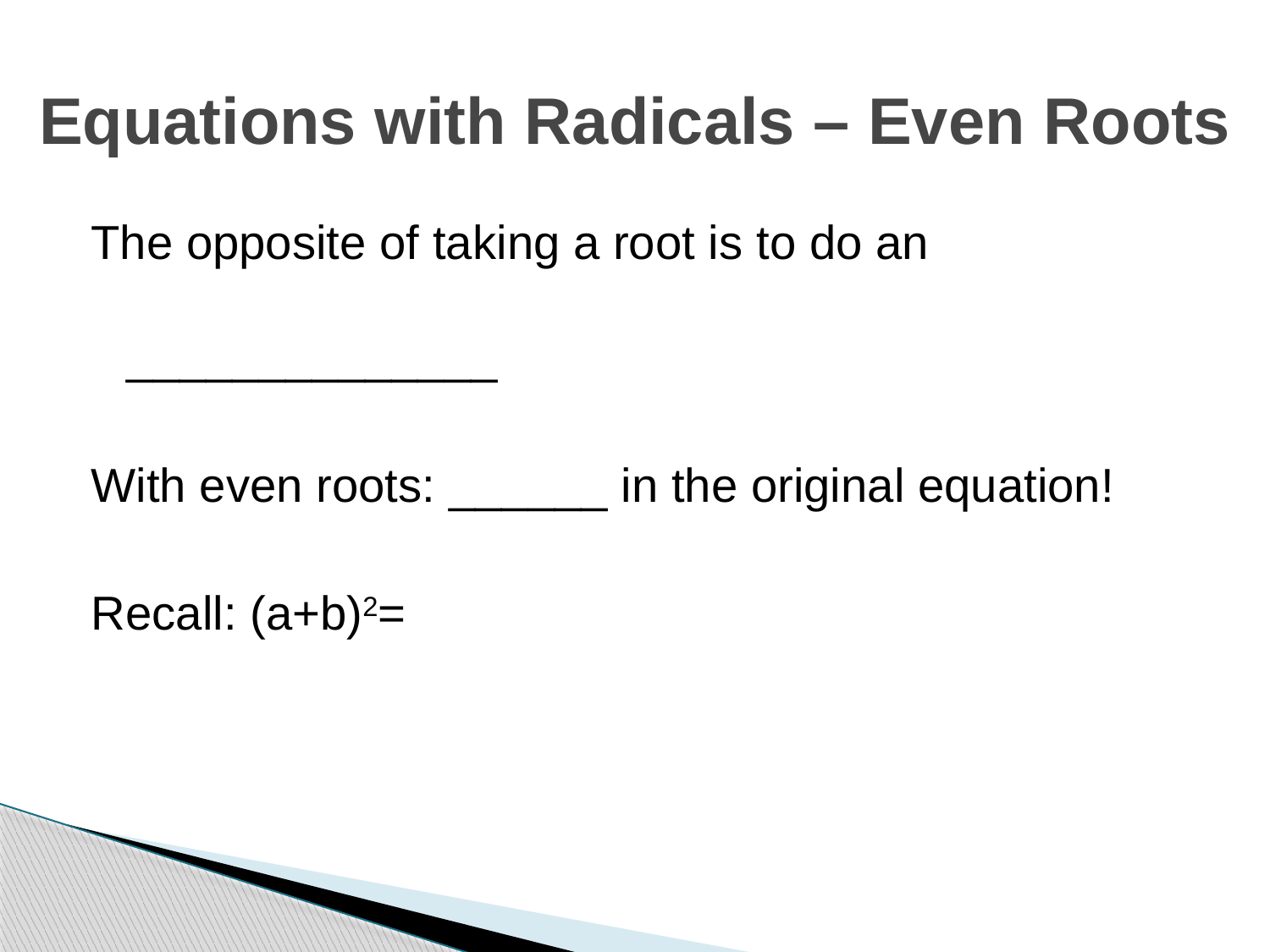

# Equations with Radicals – Even Roots
The opposite of taking a root is to do an
______________

With even roots: ______ in the original equation!

Recall: (a+b)2=